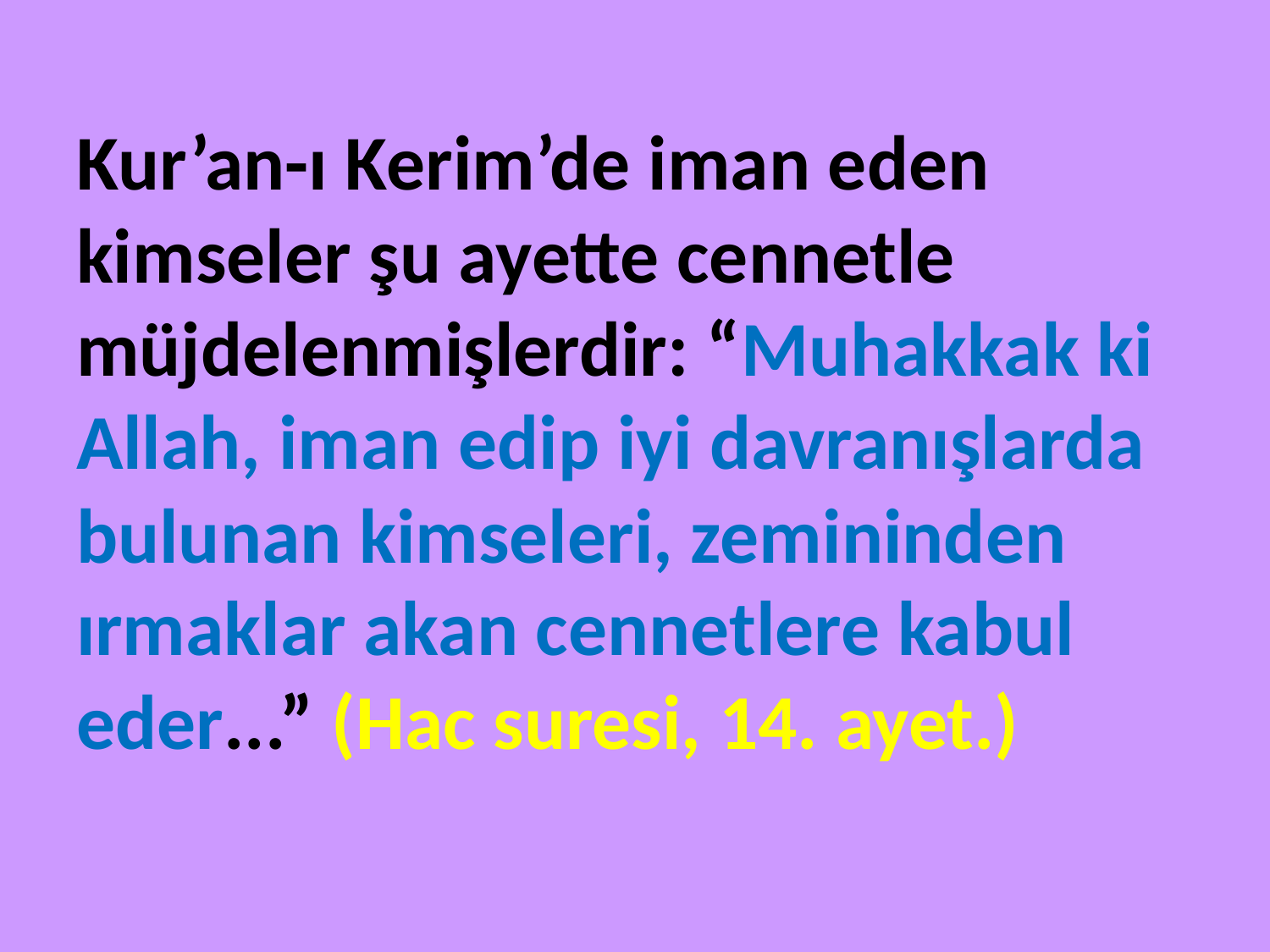

Kur’an-ı Kerim’de iman eden kimseler şu ayette cennetle müjdelenmişlerdir: “Muhakkak ki Allah, iman edip iyi davranışlarda bulunan kimseleri, zemininden ırmaklar akan cennetlere kabul eder...” (Hac suresi, 14. ayet.)